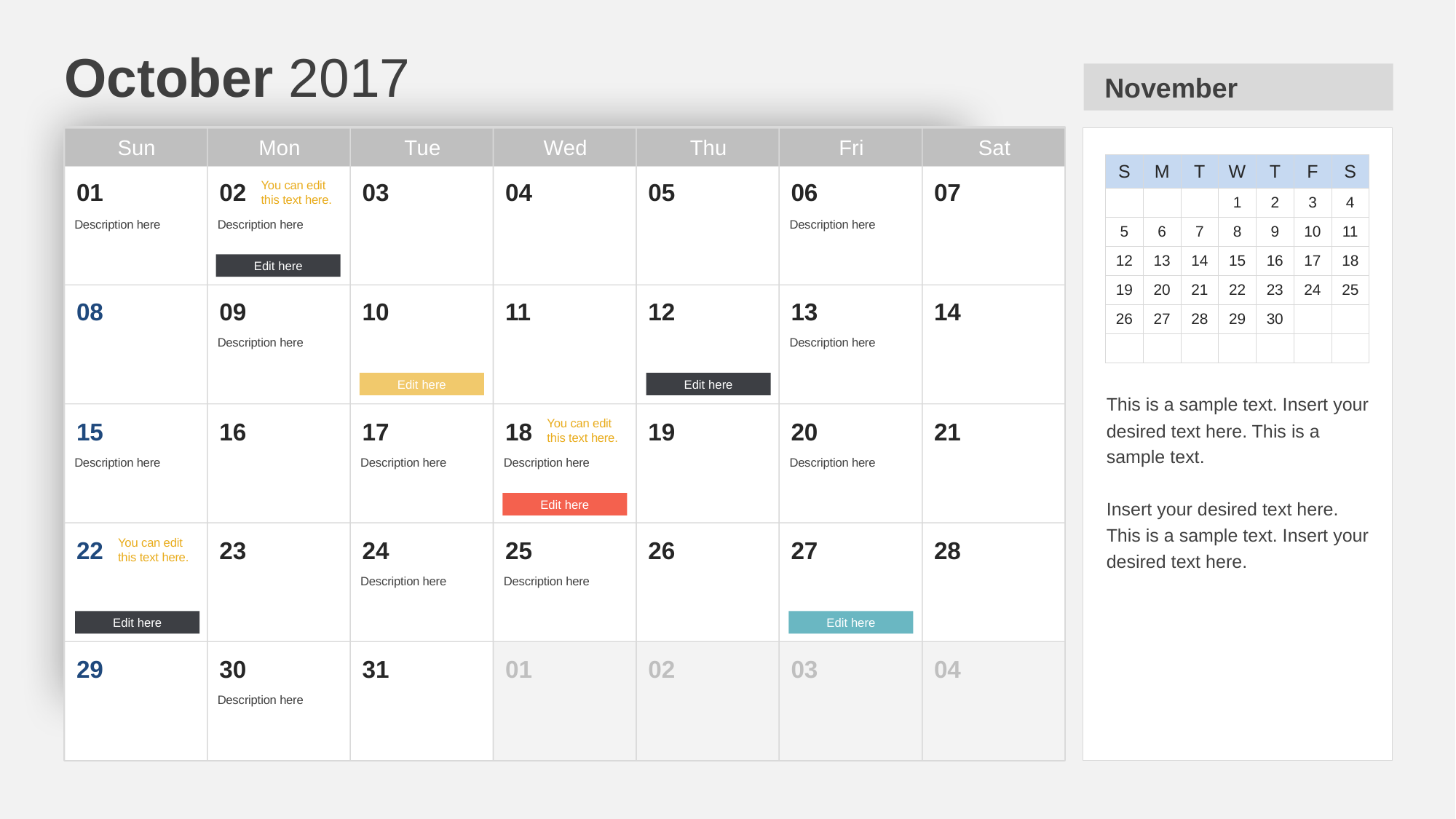

# October 2017
November

Sun
Mon
Tue
Wed
Thu
Fri
Sat
| S | M | T | W | T | F | S |
| --- | --- | --- | --- | --- | --- | --- |
|  |  |  | 1 | 2 | 3 | 4 |
| 5 | 6 | 7 | 8 | 9 | 10 | 11 |
| 12 | 13 | 14 | 15 | 16 | 17 | 18 |
| 19 | 20 | 21 | 22 | 23 | 24 | 25 |
| 26 | 27 | 28 | 29 | 30 |  |  |
|  |  |  |  |  |  |  |
01

Description here
02

You can edit this text here.
Description here
03

04

05

06

Description here
07

Edit here

08

09

Description here

10

11

12

13

Description here

14

Edit here
Edit here
This is a sample text. Insert your desired text here. This is a sample text.

Insert your desired text here. This is a sample text. Insert your desired text here.

15

Description here

16

17

Description here

18
You can edit this text here.
Description here

19

20

Description here

21

Edit here

22
You can edit this text here.

23

24

Description here

25

Description here

26

27

28

Edit here
Edit here

29

30

Description here

31

01

02

03

04